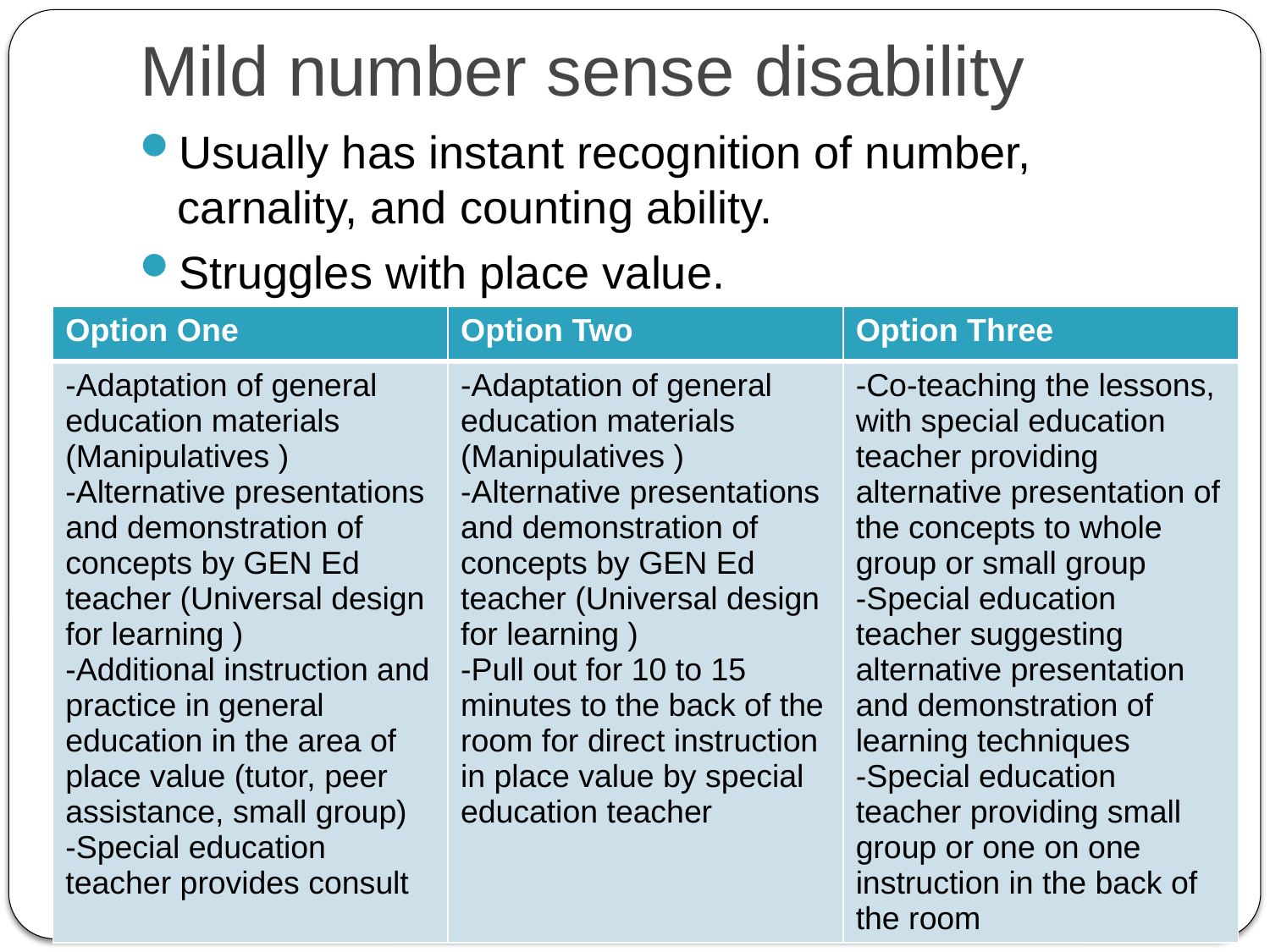

# Mild number sense disability
Usually has instant recognition of number, carnality, and counting ability.
Struggles with place value.
| Option One | Option Two | Option Three |
| --- | --- | --- |
| -Adaptation of general education materials (Manipulatives ) -Alternative presentations and demonstration of concepts by GEN Ed teacher (Universal design for learning ) -Additional instruction and practice in general education in the area of place value (tutor, peer assistance, small group) -Special education teacher provides consult | -Adaptation of general education materials (Manipulatives ) -Alternative presentations and demonstration of concepts by GEN Ed teacher (Universal design for learning ) -Pull out for 10 to 15 minutes to the back of the room for direct instruction in place value by special education teacher | -Co-teaching the lessons, with special education teacher providing alternative presentation of the concepts to whole group or small group -Special education teacher suggesting alternative presentation and demonstration of learning techniques -Special education teacher providing small group or one on one instruction in the back of the room |